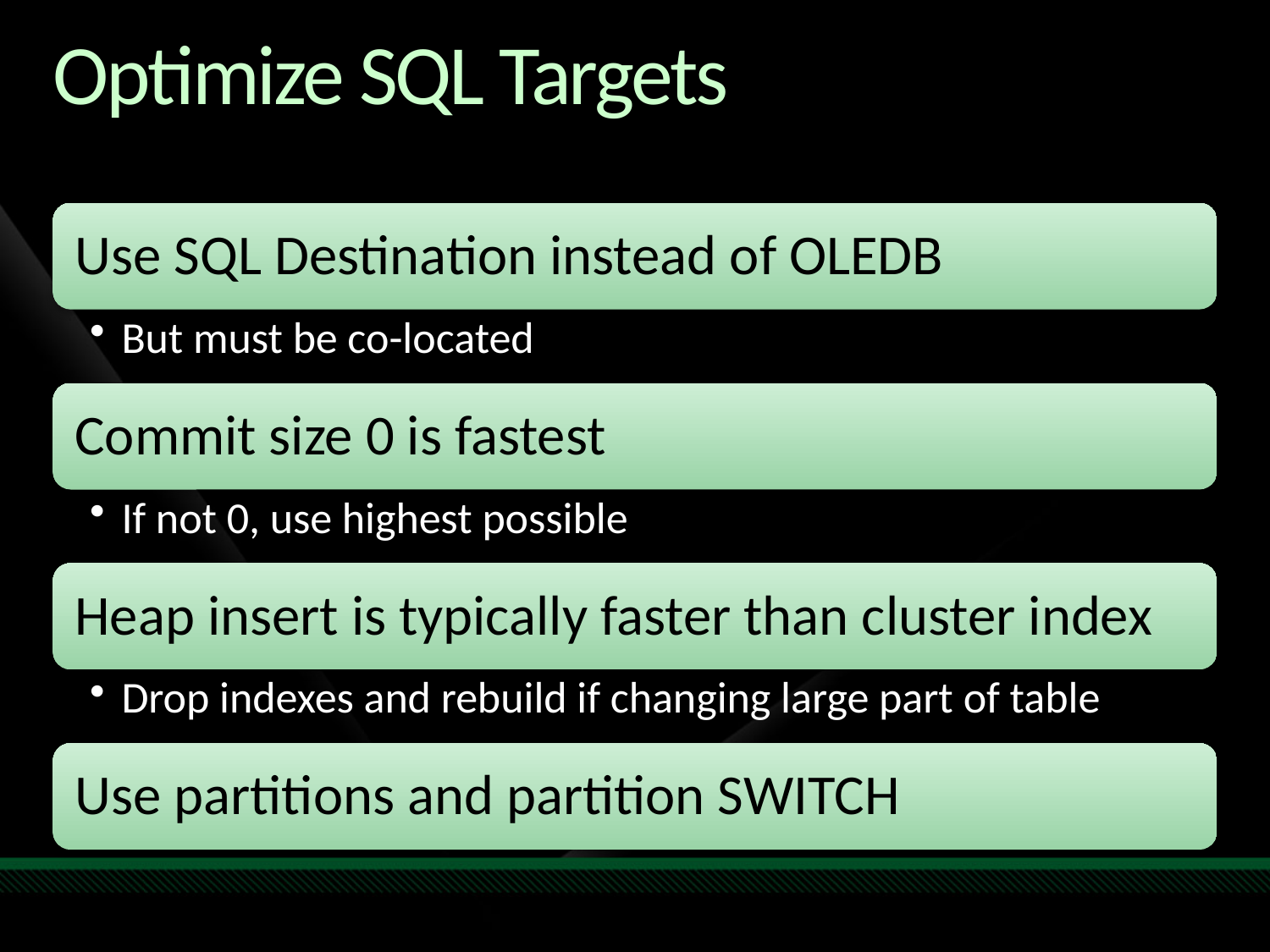

# Optimize SQL Targets
Use SQL Destination instead of OLEDB
But must be co-located
Commit size 0 is fastest
If not 0, use highest possible
Heap insert is typically faster than cluster index
Drop indexes and rebuild if changing large part of table
Use partitions and partition SWITCH